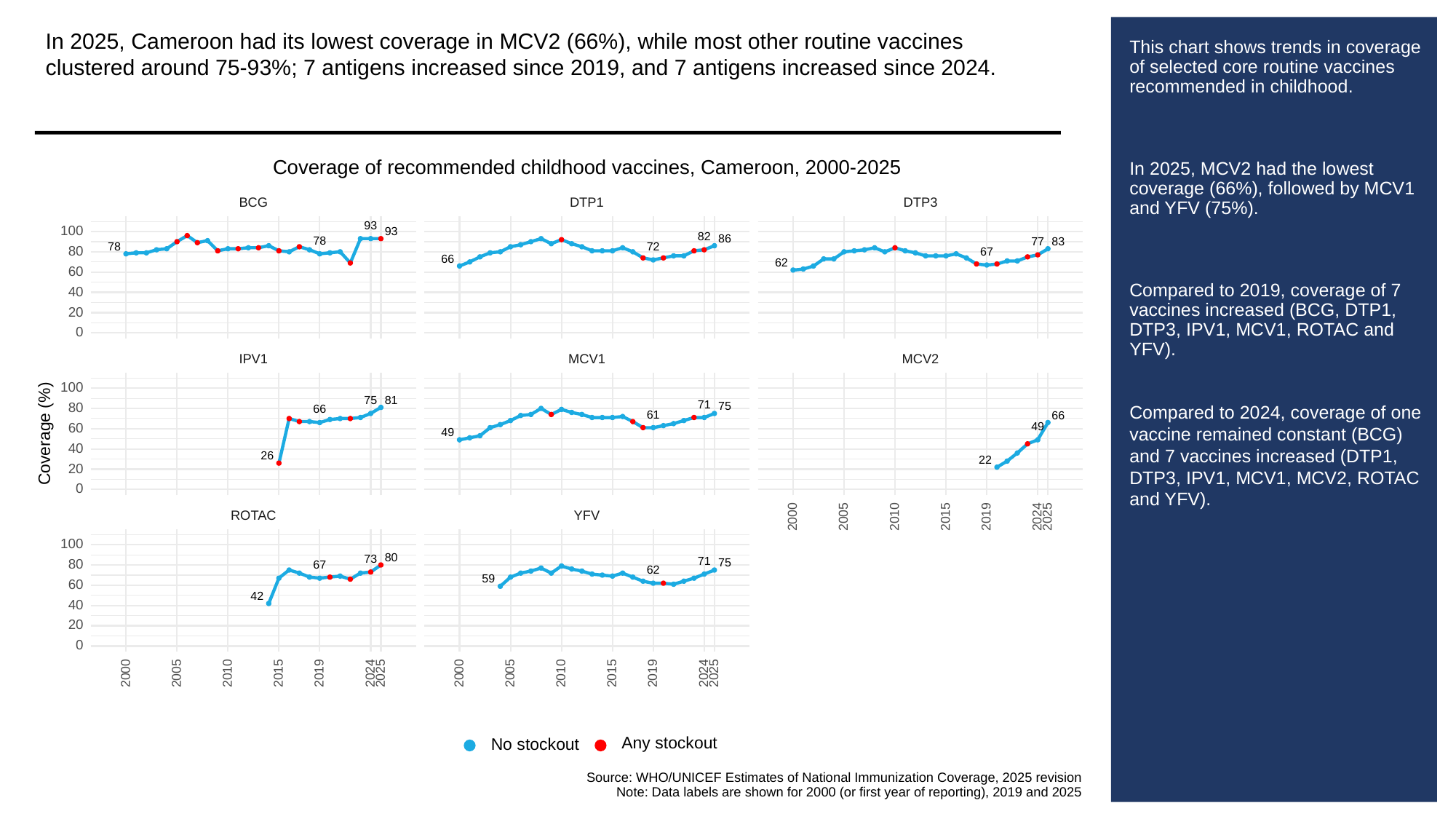

In 2025, Cameroon had its lowest coverage in MCV2 (66%), while most other routine vaccines clustered around 75-93%; 7 antigens increased since 2019, and 7 antigens increased since 2024.
# This chart shows trends in coverage of selected core routine vaccines recommended in childhood.

In 2025, MCV2 had the lowest coverage (66%), followed by MCV1 and YFV (75%).

Compared to 2019, coverage of 7 vaccines increased (BCG, DTP1, DTP3, IPV1, MCV1, ROTAC and YFV).

Compared to 2024, coverage of one vaccine remained constant (BCG) and 7 vaccines increased (DTP1, DTP3, IPV1, MCV1, MCV2, ROTAC and YFV).

Coverage of recommended childhood vaccines, Cameroon, 2000-2025
BCG
DTP3
DTP1

93
100
93

82

86

78

83
77

78
72

80

67

66

62

60

40

20

0

MCV1
MCV2
IPV1

100

81
75

71
75
80

66

61

66

49

60

Coverage (%)

49

40

26
22

20

0

ROTAC
YFV
2000
2005
2010
2015
2019
2024
2025

100

80

73
71
75
80
67

62

59

60

42

40

20

0

2000
2005
2010
2015
2019
2024
2025
2000
2005
2010
2015
2019
2024
2025
Any stockout
No stockout

Source: WHO/UNICEF Estimates of National Immunization Coverage, 2025 revision
Note: Data labels are shown for 2000 (or first year of reporting), 2019 and 2025